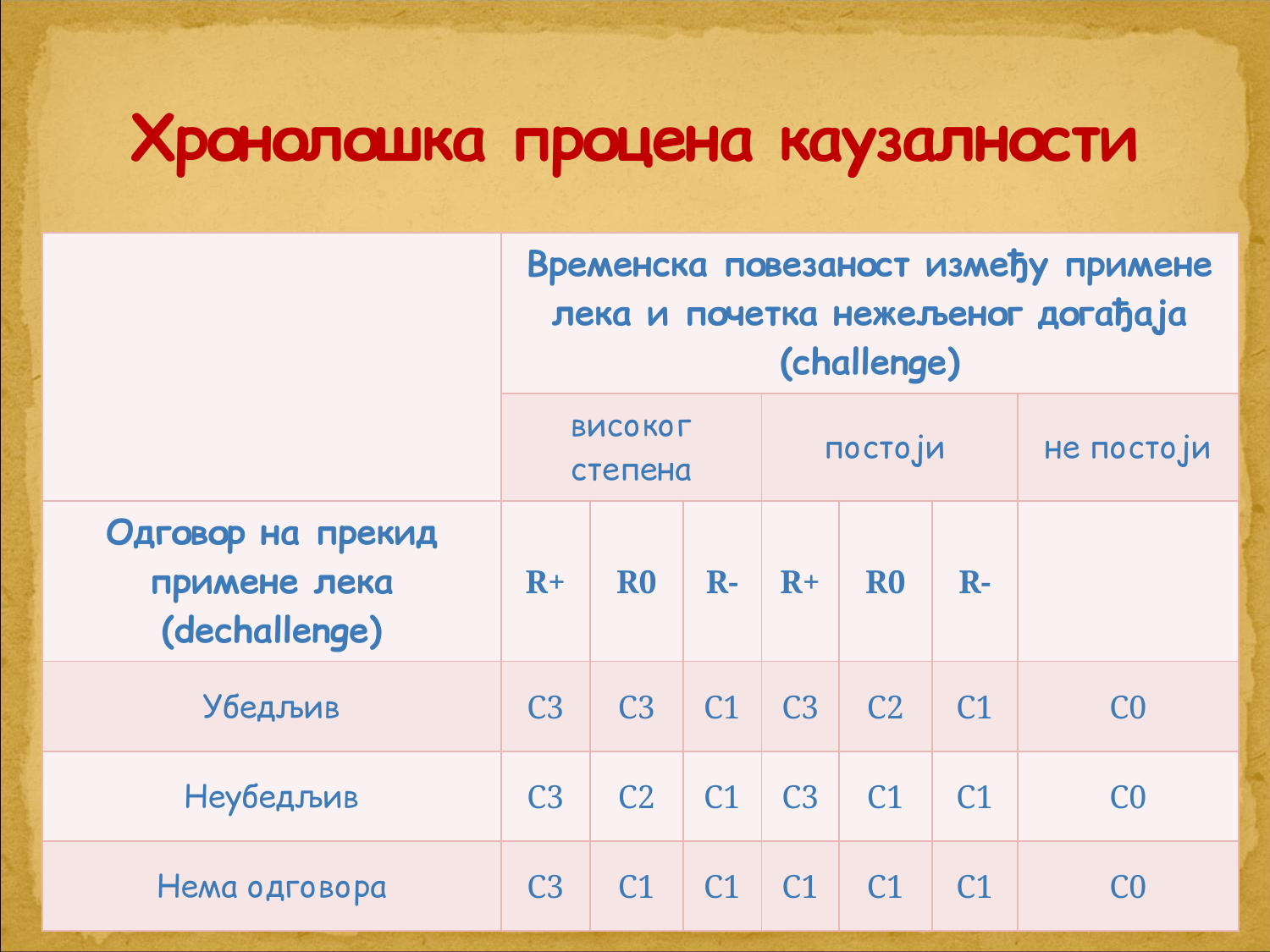

# Хронолошка процена каузалности
|  | Временска повезаност између примене лека и почетка нежељеног догађаја (challenge) |  |  |  |  |  |  |
| --- | --- | --- | --- | --- | --- | --- | --- |
|  | високог степена |  |  | постоји |  |  | не постоји |
| Одговор на прекид примене лека (dechallenge) | R+ | R0 | R- | R+ | R0 | R- |  |
| Убедљив | C3 | C3 | C1 | C3 | C2 | C1 | C0 |
| Неубедљив | C3 | C2 | C1 | C3 | C1 | C1 | C0 |
| Нема одговора | C3 | C1 | C1 | C1 | C1 | C1 | C0 |